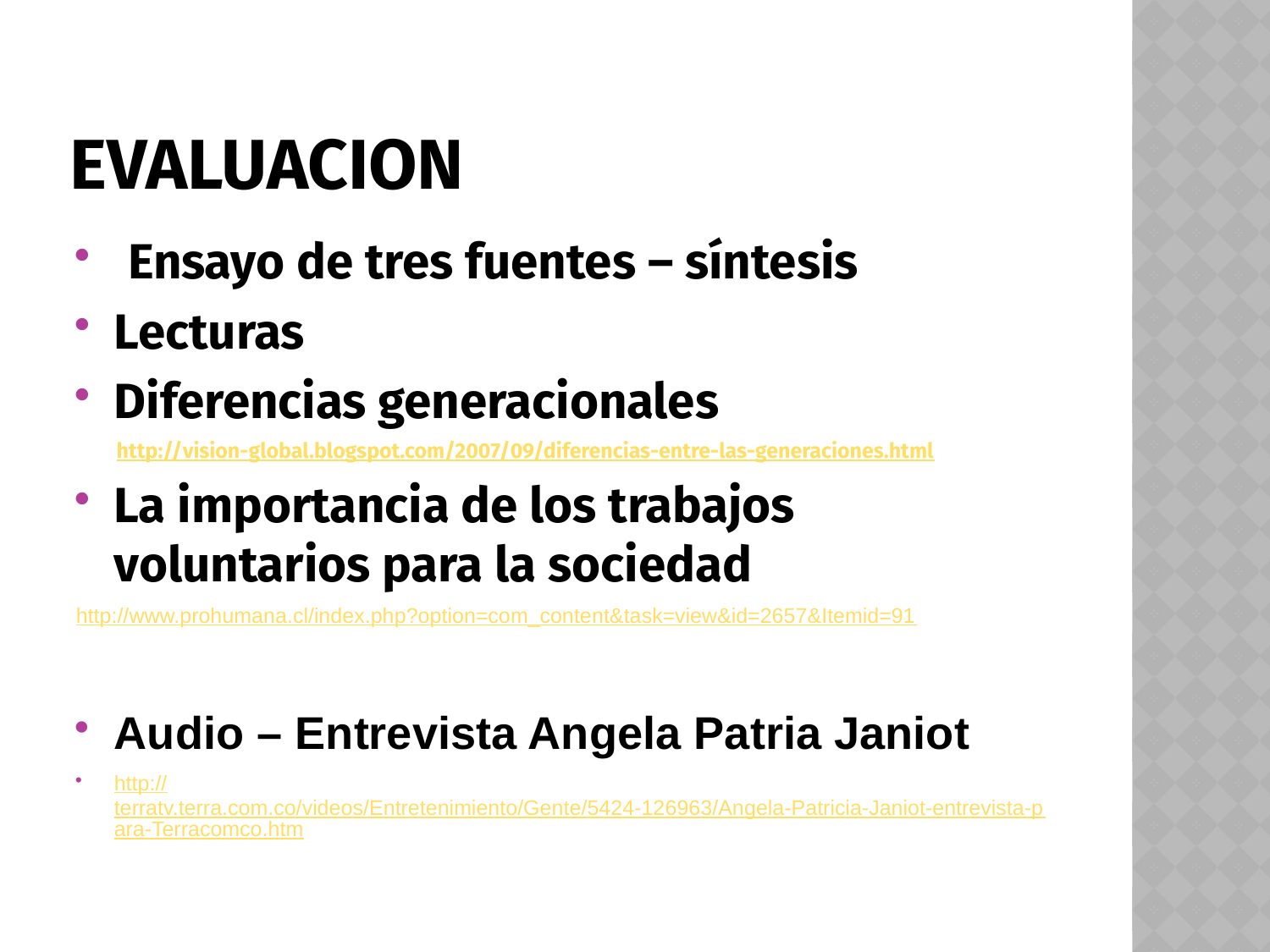

# Evaluacion
 Ensayo de tres fuentes – síntesis
Lecturas
Diferencias generacionales
http://vision-global.blogspot.com/2007/09/diferencias-entre-las-generaciones.html
La importancia de los trabajos voluntarios para la sociedad
http://www.prohumana.cl/index.php?option=com_content&task=view&id=2657&Itemid=91

Audio – Entrevista Angela Patria Janiot
http://terratv.terra.com.co/videos/Entretenimiento/Gente/5424-126963/Angela-Patricia-Janiot-entrevista-para-Terracomco.htm